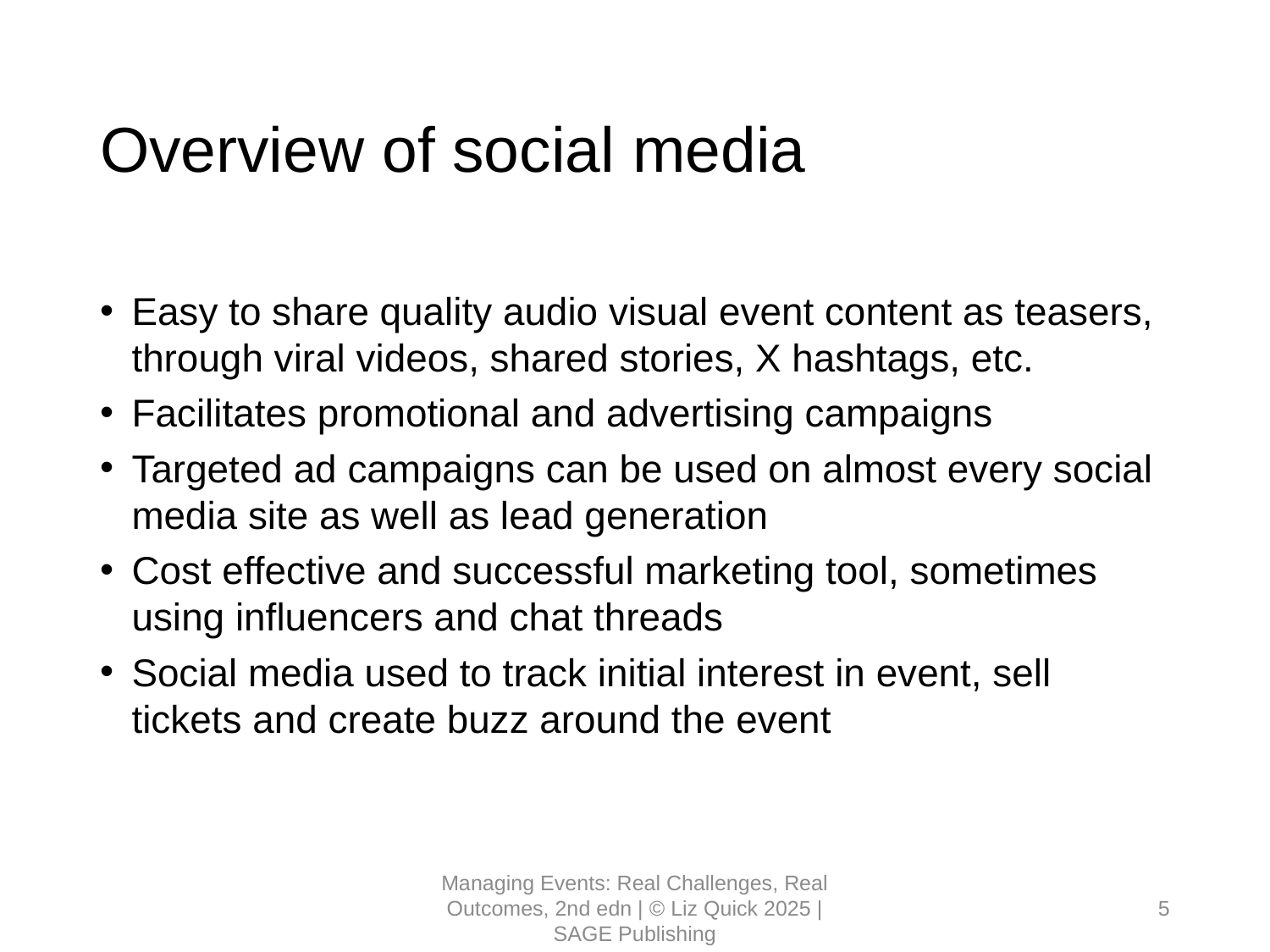

# Overview of social media
Easy to share quality audio visual event content as teasers, through viral videos, shared stories, X hashtags, etc.
Facilitates promotional and advertising campaigns
Targeted ad campaigns can be used on almost every social media site as well as lead generation
Cost effective and successful marketing tool, sometimes using influencers and chat threads
Social media used to track initial interest in event, sell tickets and create buzz around the event
Managing Events: Real Challenges, Real Outcomes, 2nd edn | © Liz Quick 2025 | SAGE Publishing
5